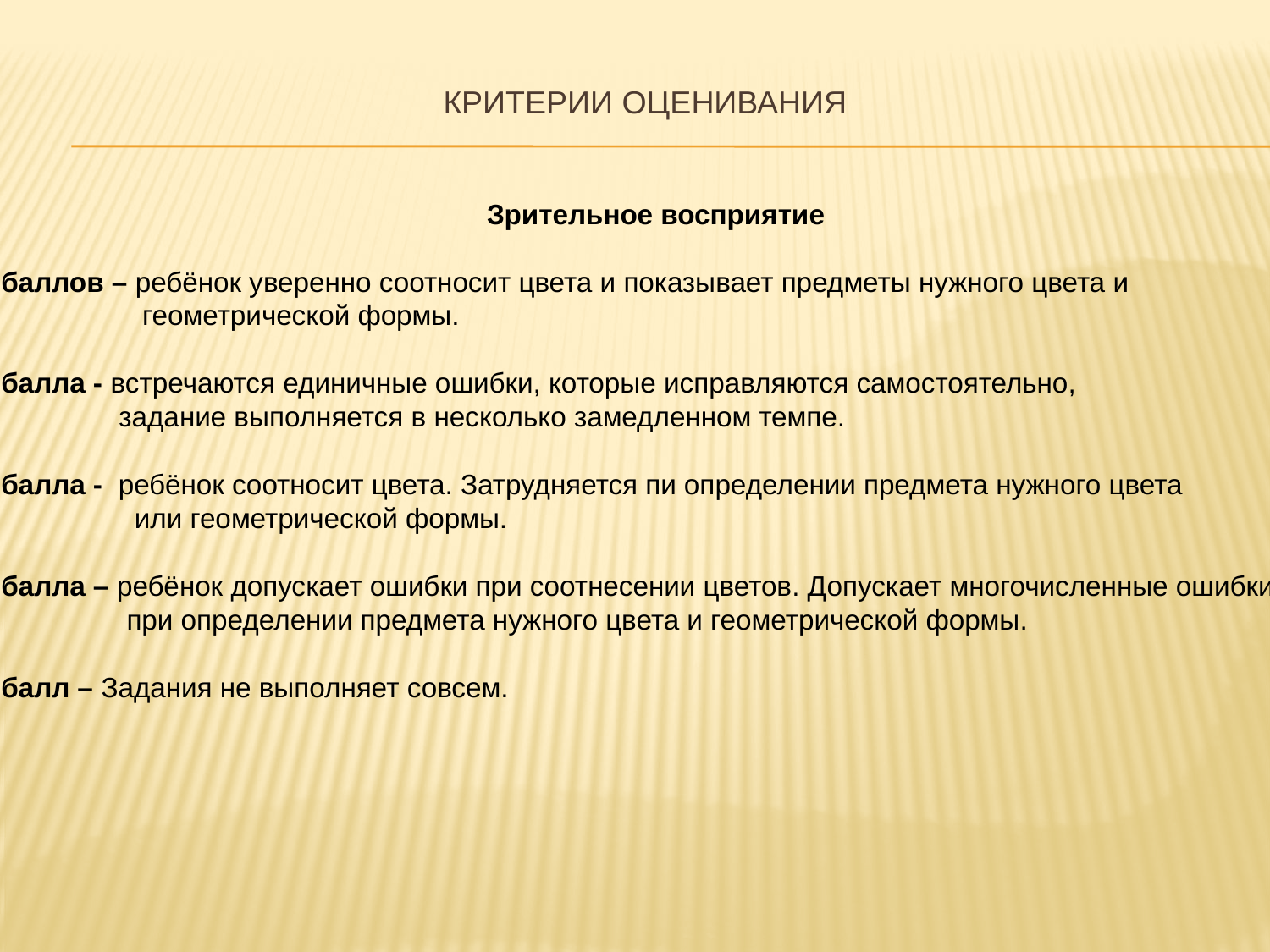

Зрительное восприятие

5 баллов – ребёнок уверенно соотносит цвета и показывает предметы нужного цвета и
                     геометрической формы.

4 балла - встречаются единичные ошибки, которые исправляются самостоятельно,
                  задание выполняется в несколько замедленном темпе.

3 балла -  ребёнок соотносит цвета. Затрудняется пи определении предмета нужного цвета
                    или геометрической формы.

2 балла – ребёнок допускает ошибки при соотнесении цветов. Допускает многочисленные ошибки
                   при определении предмета нужного цвета и геометрической формы.

1 балл – Задания не выполняет совсем.
# КРИТЕРИИ ОЦЕНИВАНИЯ